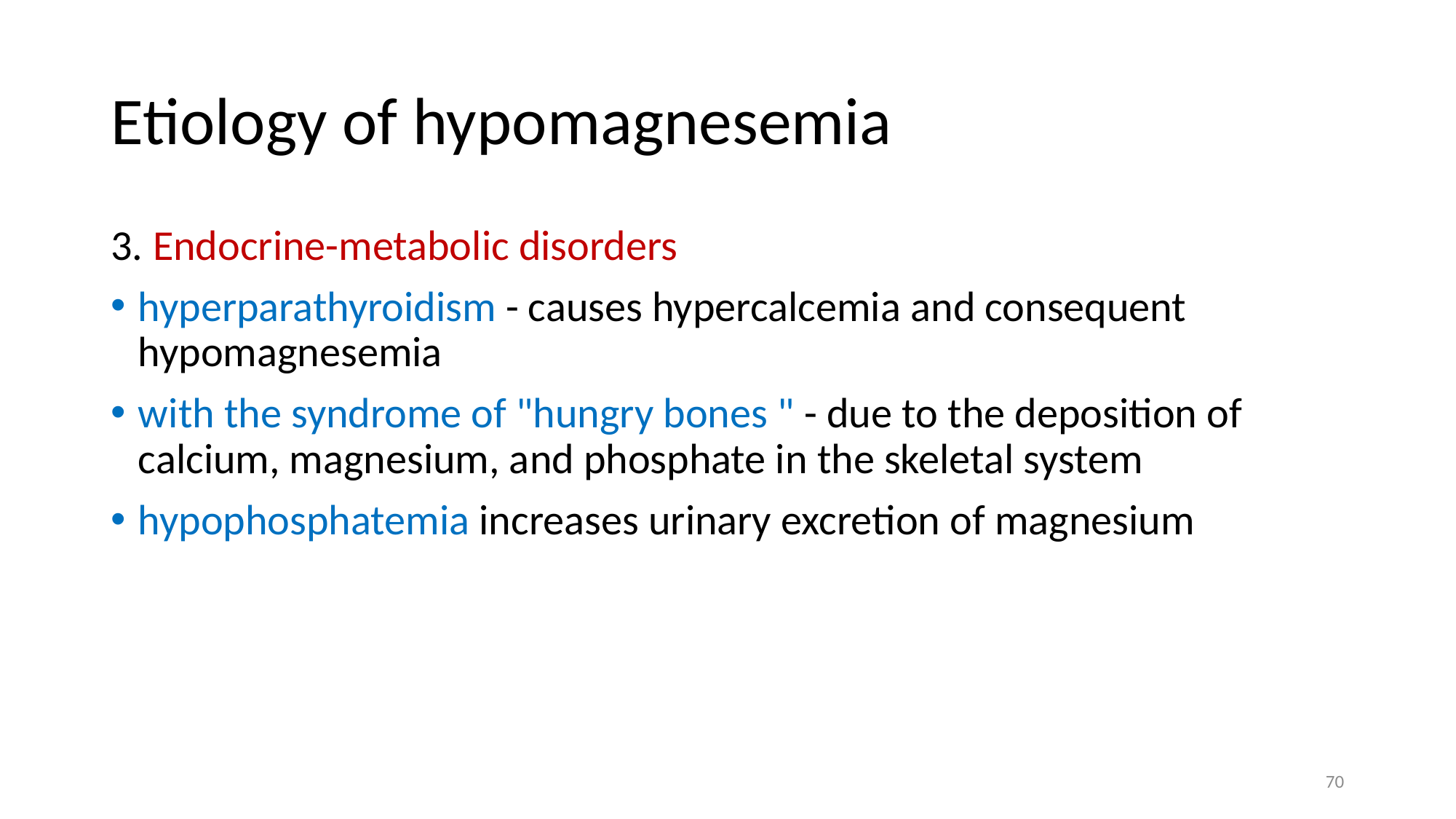

# Etiology of hypomagnesemia
3. Endocrine-metabolic disorders
hyperparathyroidism - causes hypercalcemia and consequent hypomagnesemia
with the syndrome of "hungry bones " - due to the deposition of calcium, magnesium, and phosphate in the skeletal system
hypophosphatemia increases urinary excretion of magnesium
70